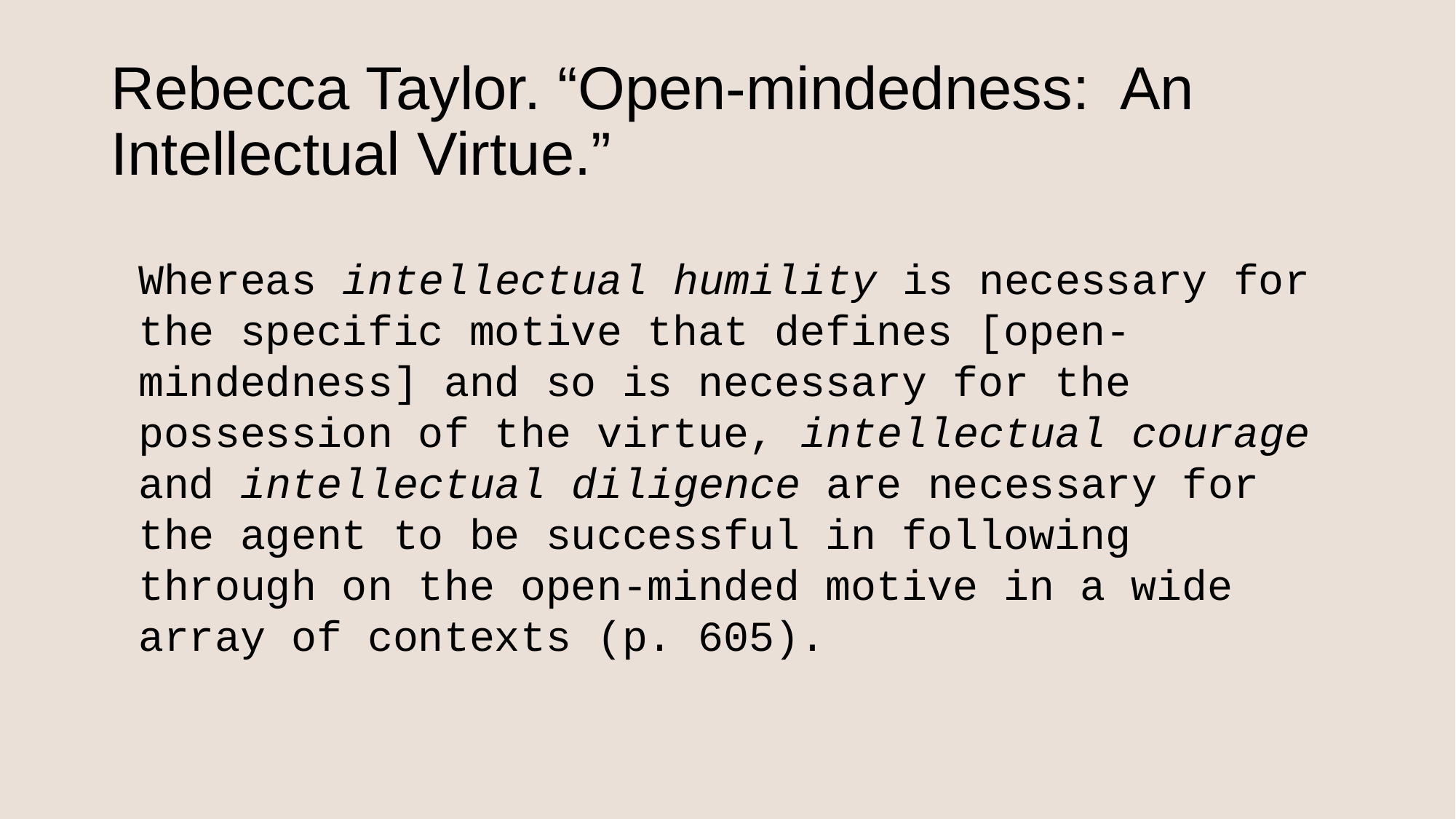

# Rebecca Taylor. “Open-mindedness:  An Intellectual Virtue.”
Whereas intellectual humility is necessary for the specific motive that defines [open-mindedness] and so is necessary for the possession of the virtue, intellectual courage and intellectual diligence are necessary for the agent to be successful in following through on the open-minded motive in a wide array of contexts (p. 605).